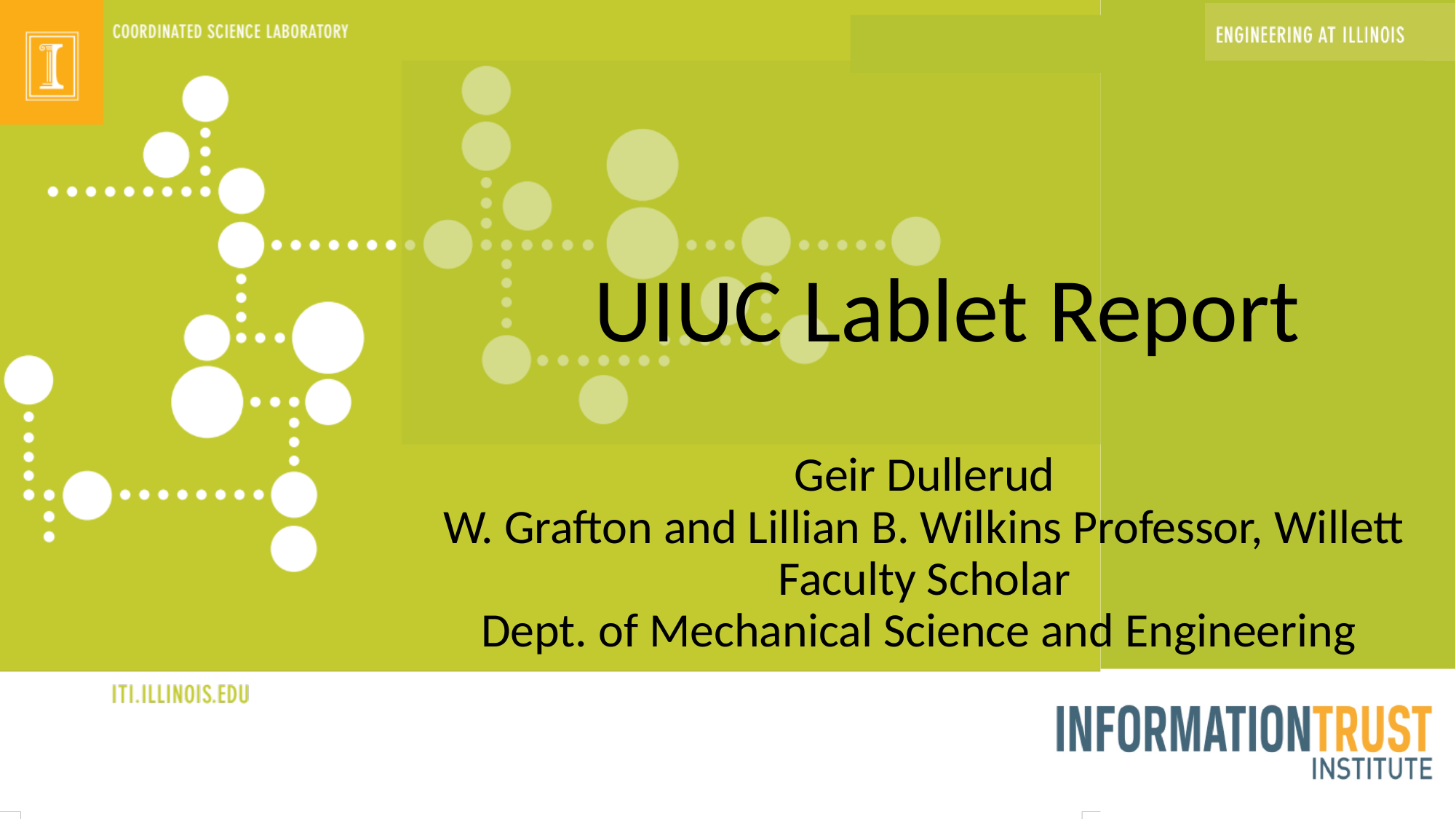

# UIUC Lablet Report
Geir Dullerud
W. Grafton and Lillian B. Wilkins Professor, Willett Faculty Scholar
Dept. of Mechanical Science and Engineering